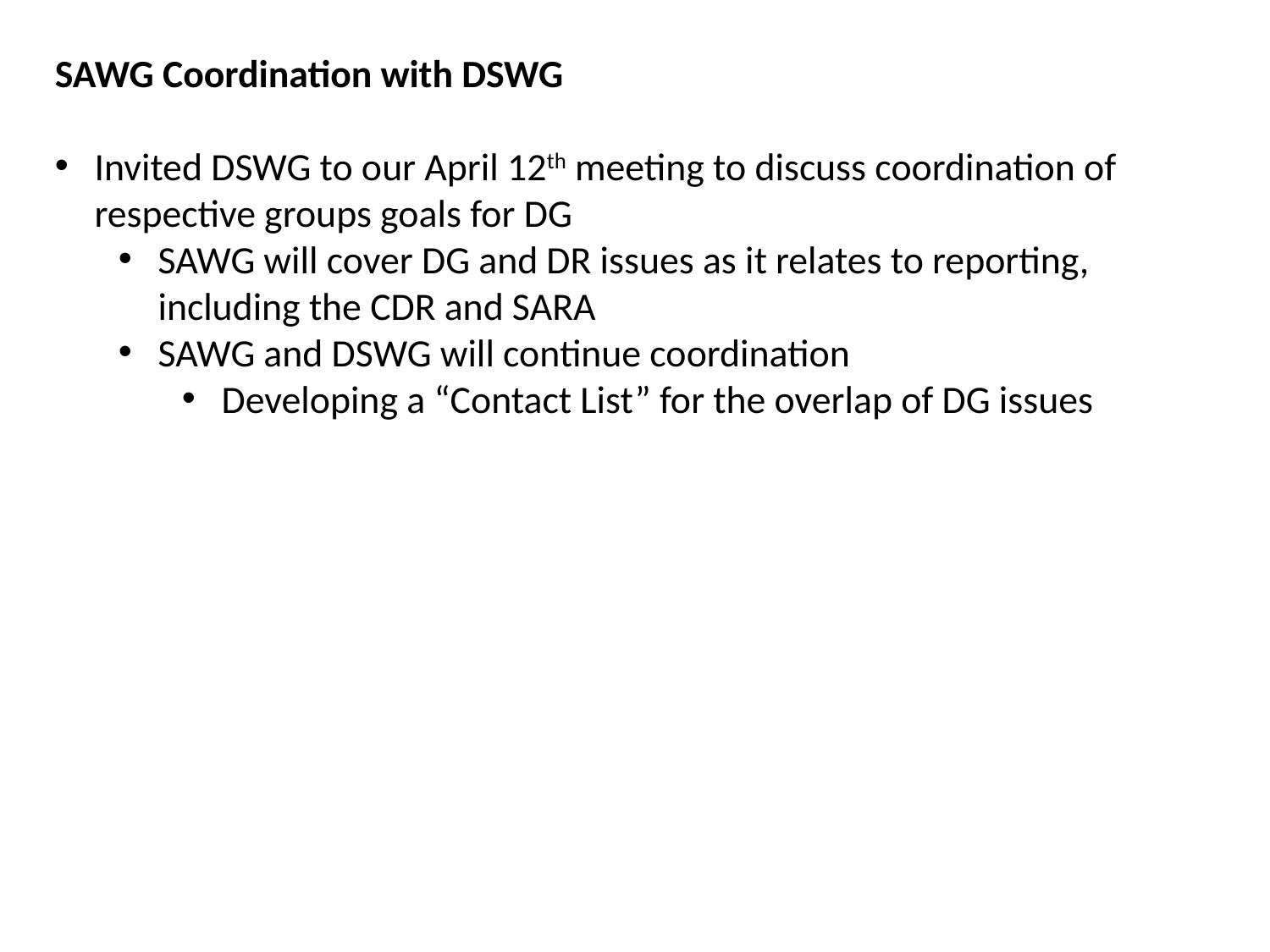

SAWG Coordination with DSWG

Invited DSWG to our April 12th meeting to discuss coordination of respective groups goals for DG
SAWG will cover DG and DR issues as it relates to reporting, including the CDR and SARA
SAWG and DSWG will continue coordination
Developing a “Contact List” for the overlap of DG issues